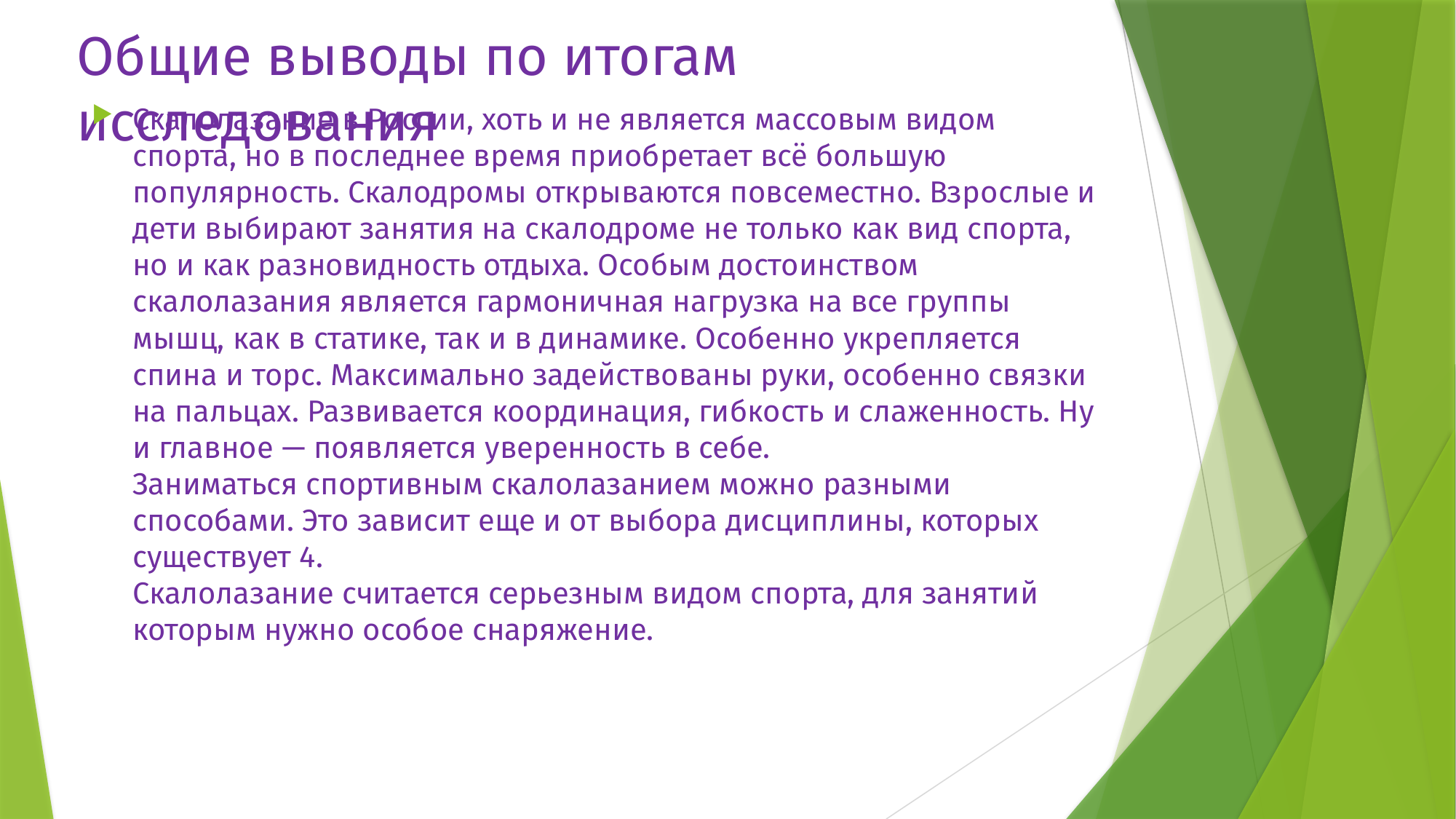

# Общие выводы по итогам исследования
Скалолазание в России, хоть и не является массовым видом спорта, но в последнее время приобретает всё большую популярность. Скалодромы открываются повсеместно. Взрослые и дети выбирают занятия на скалодроме не только как вид спорта, но и как разновидность отдыха. Особым достоинством скалолазания является гармоничная нагрузка на все группы мышц, как в статике, так и в динамике. Особенно укрепляется спина и торс. Максимально задействованы руки, особенно связки на пальцах. Развивается координация, гибкость и слаженность. Ну и главное — появляется уверенность в себе.
Заниматься спортивным скалолазанием можно разными способами. Это зависит еще и от выбора дисциплины, которых существует 4.
Скалолазание считается серьезным видом спорта, для занятий которым нужно особое снаряжение.